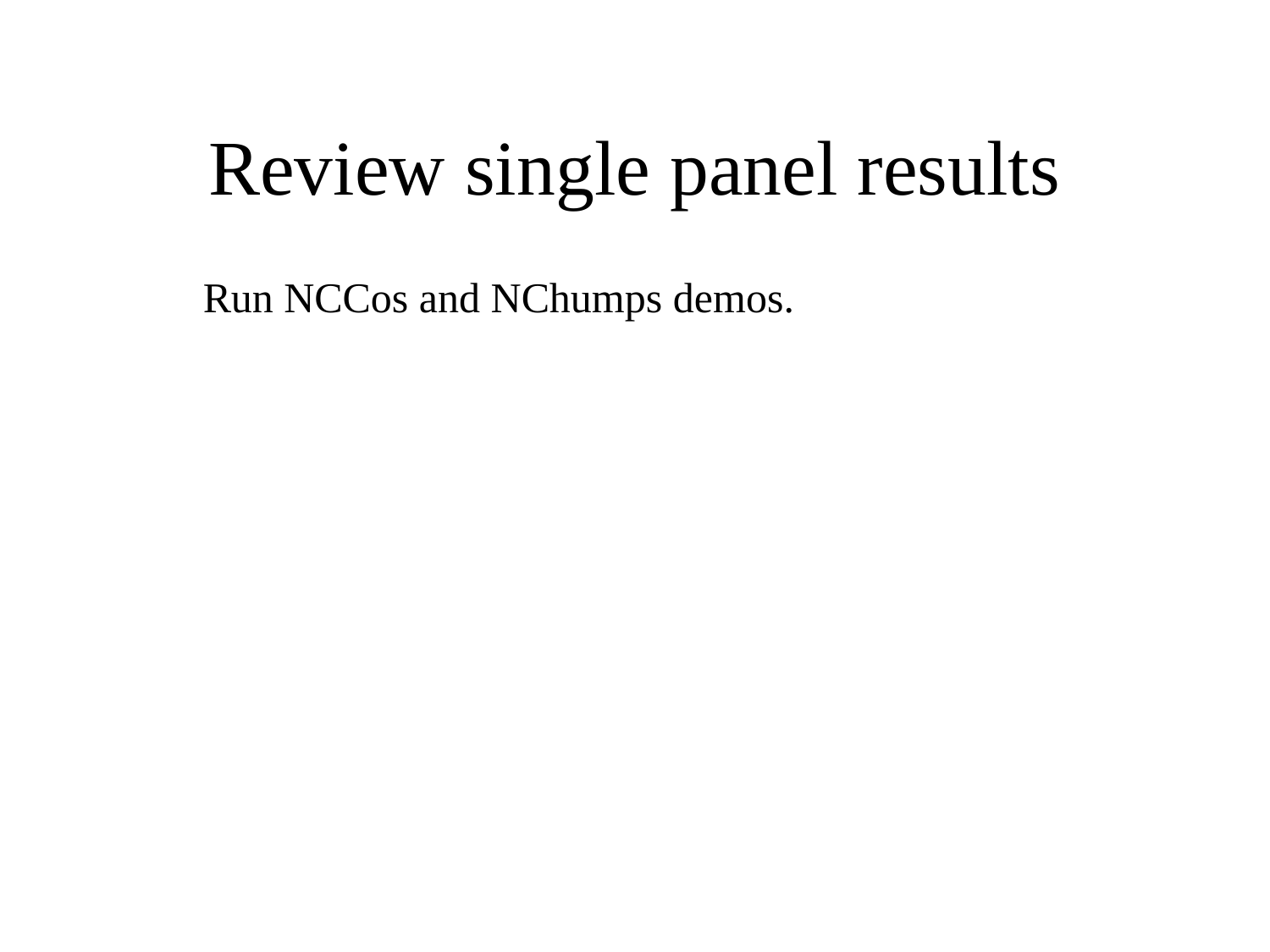

# Review single panel results
Run NCCos and NChumps demos.